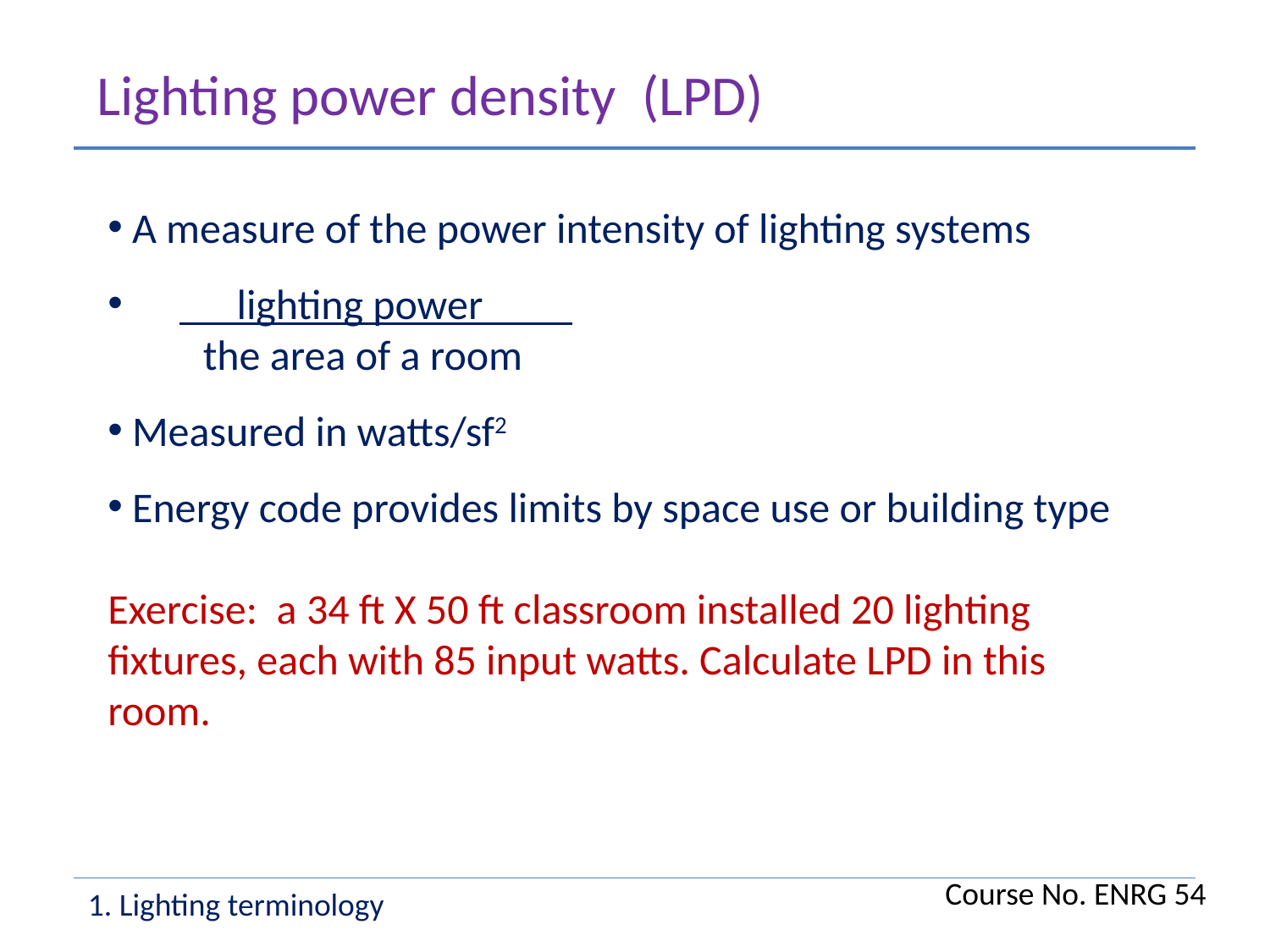

Lighting power density  (LPD)
 A measure of the power intensity of lighting systems
            lighting power       -
          the area of a room
 Measured in watts/sf2
 Energy code provides limits by space use or building type

Exercise:  a 34 ft X 50 ft classroom installed 20 lighting fixtures, each with 85 input watts. Calculate LPD in this room.

Course No. ENRG 54
1. Lighting terminology